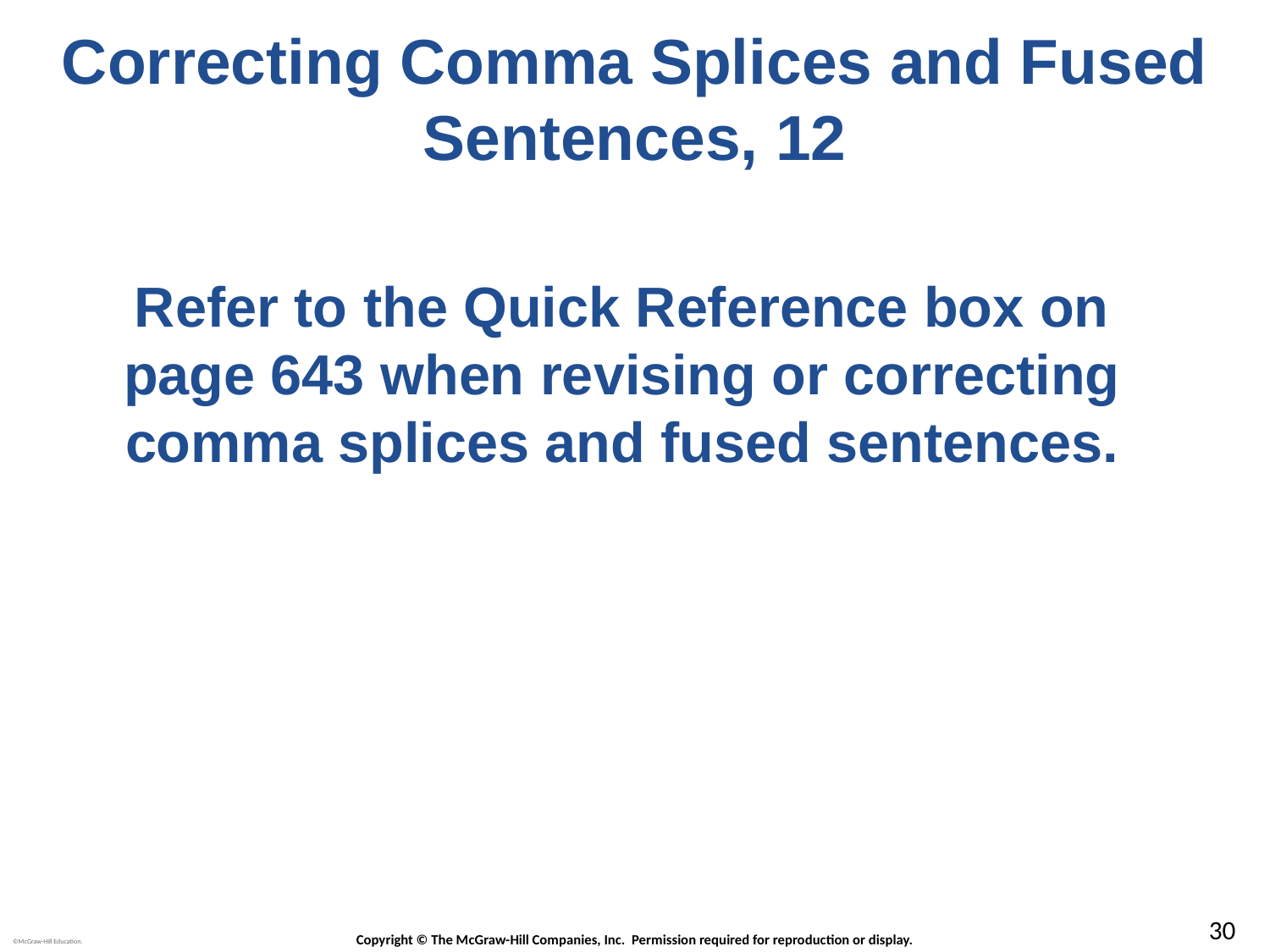

# Correcting Comma Splices and Fused Sentences, 12
Refer to the Quick Reference box on page 643 when revising or correcting comma splices and fused sentences.